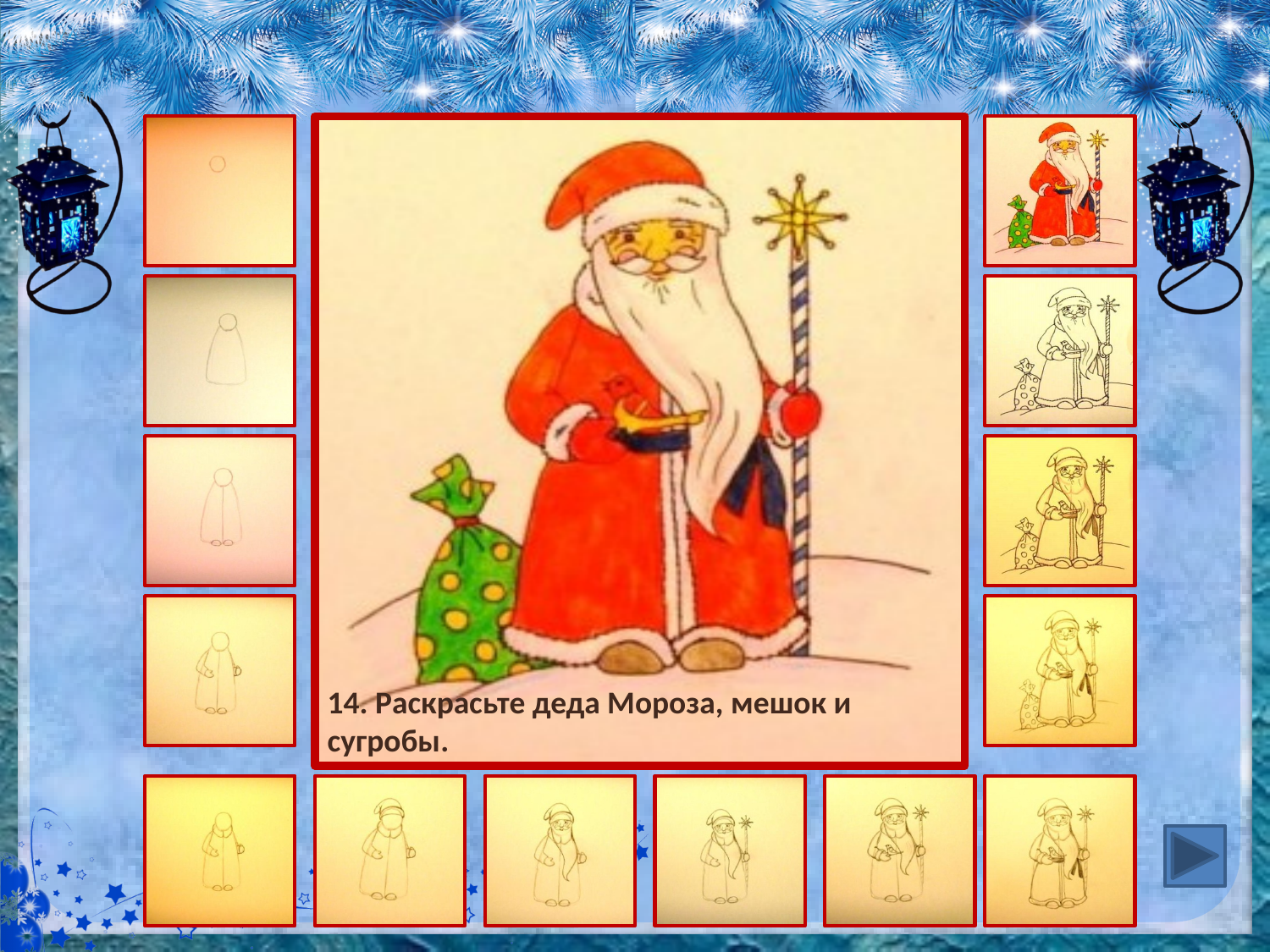

14. Раскрасьте деда Мороза, мешок и сугробы.